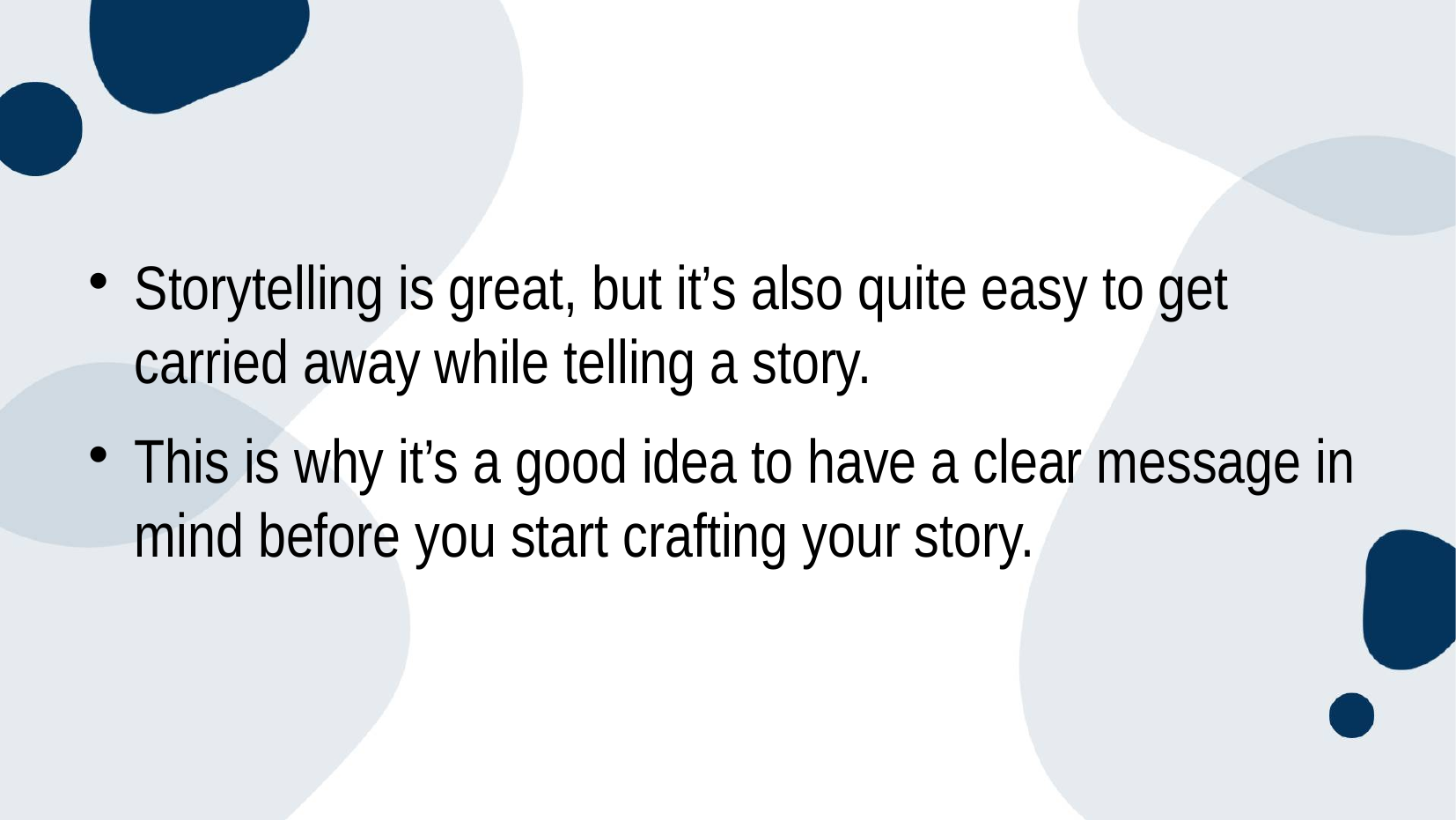

#
Storytelling is great, but it’s also quite easy to get carried away while telling a story.
This is why it’s a good idea to have a clear message in mind before you start crafting your story.